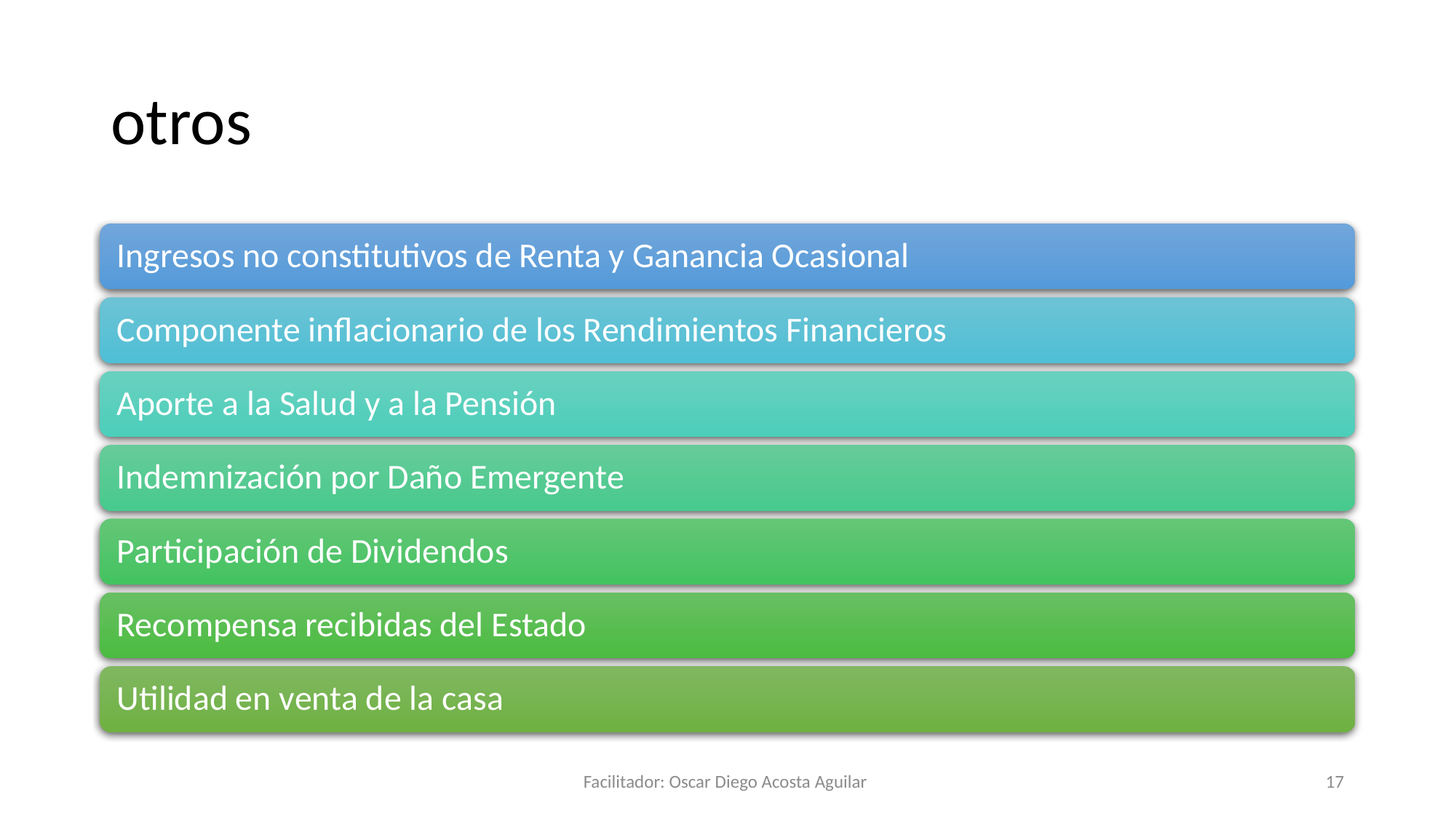

# otros
Ingresos no constitutivos de Renta y Ganancia Ocasional
Componente inflacionario de los Rendimientos Financieros
Aporte a la Salud y a la Pensión
Indemnización por Daño Emergente
Participación de Dividendos
Recompensa recibidas del Estado
Utilidad en venta de la casa
Facilitador: Oscar Diego Acosta Aguilar
17